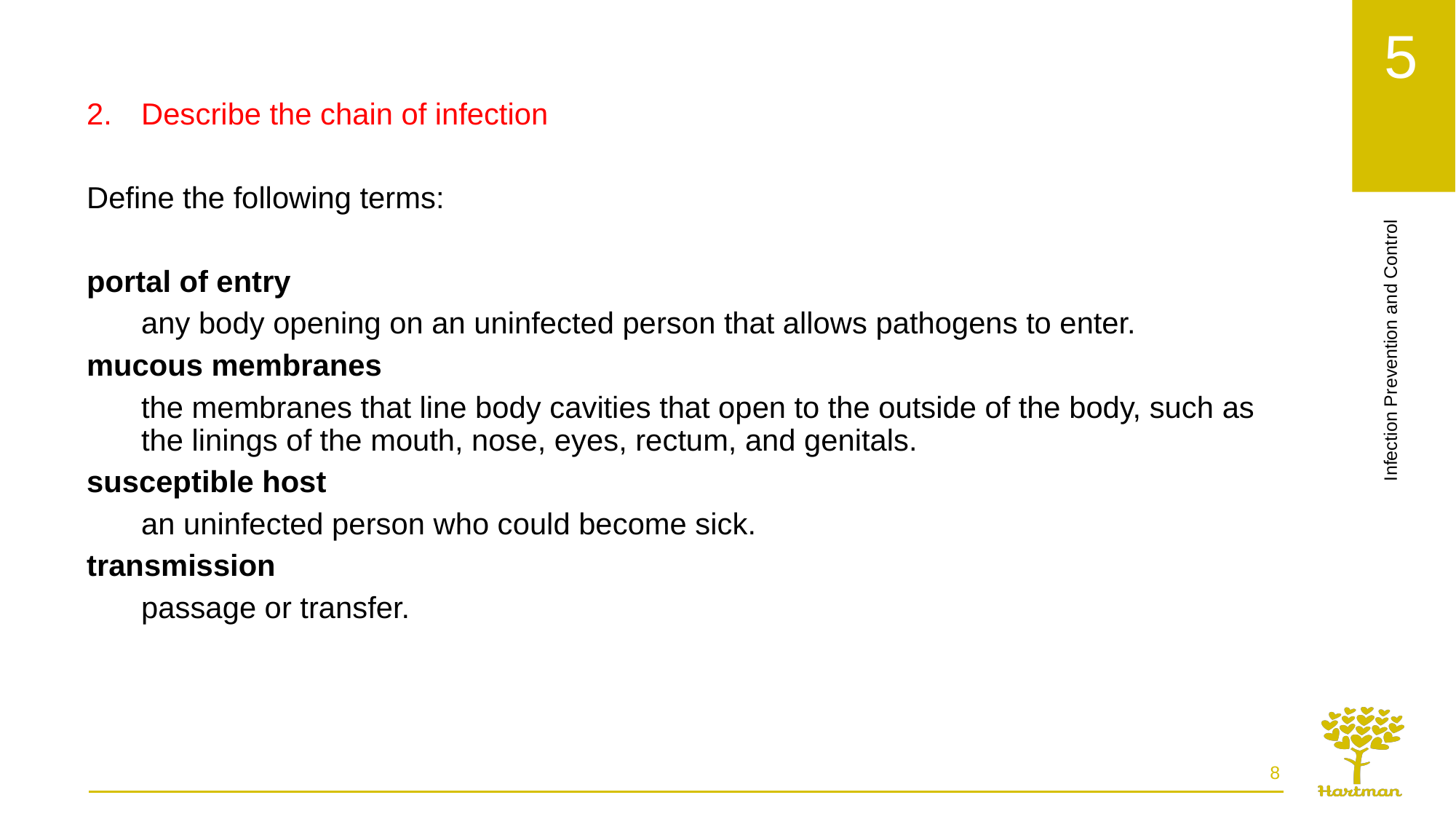

Describe the chain of infection

Define the following terms:

portal of entry
any body opening on an uninfected person that allows pathogens to enter.
mucous membranes
the membranes that line body cavities that open to the outside of the body, such as the linings of the mouth, nose, eyes, rectum, and genitals.
susceptible host
an uninfected person who could become sick.
transmission
passage or transfer.

8